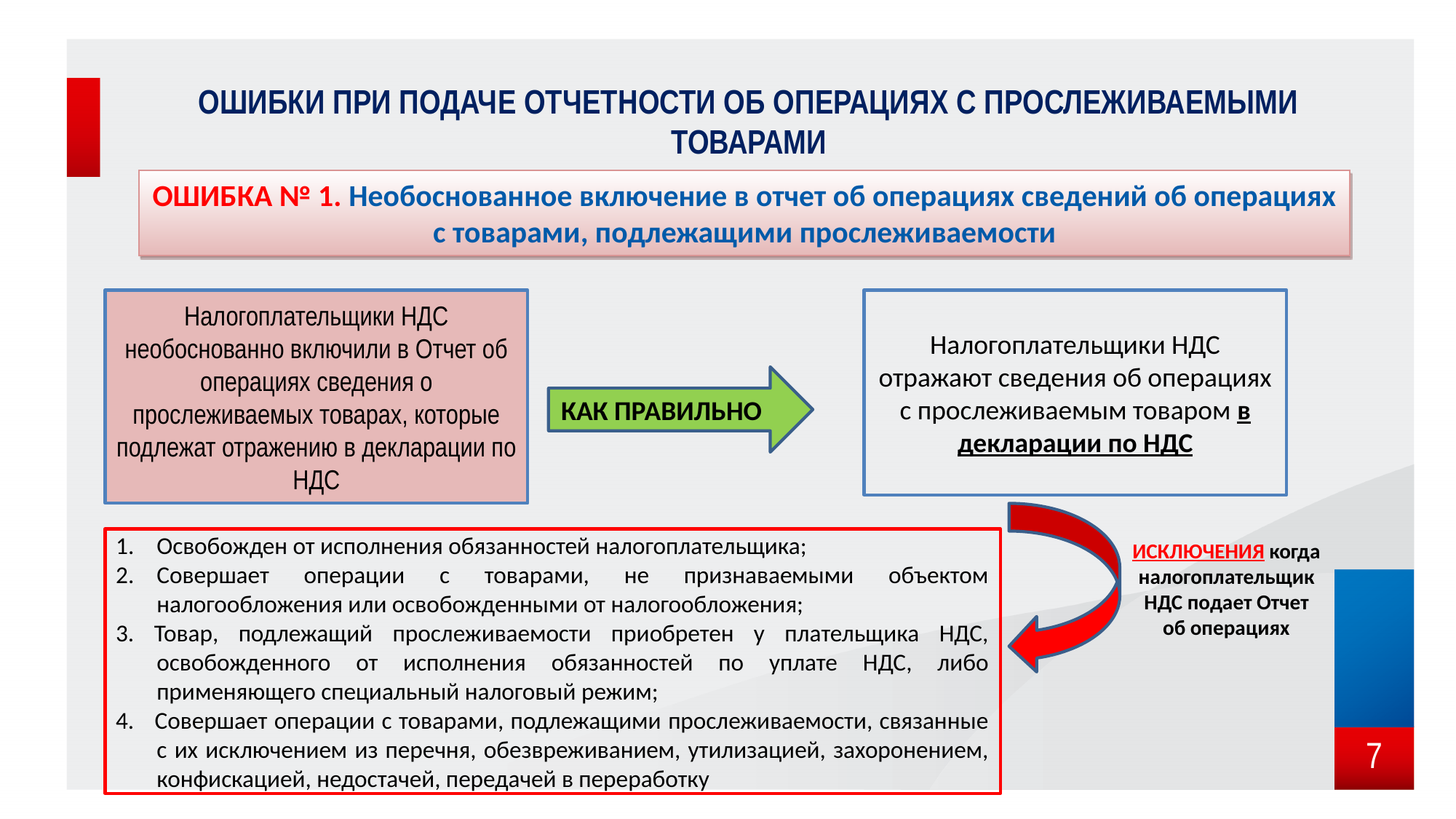

# ОШИБКИ ПРИ ПОДАЧЕ ОТЧЕТНОСТИ ОБ ОПЕРАЦИЯХ С ПРОСЛЕЖИВАЕМЫМИ ТОВАРАМИ
ОШИБКА № 1. Необоснованное включение в отчет об операциях сведений об операциях с товарами, подлежащими прослеживаемости
Налогоплательщики НДС необоснованно включили в Отчет об операциях сведения о прослеживаемых товарах, которые подлежат отражению в декларации по НДС
Налогоплательщики НДС отражают сведения об операциях с прослеживаемым товаром в декларации по НДС

КАК ПРАВИЛЬНО

ИСКЛЮЧЕНИЯ когда налогоплательщик НДС подает Отчет об операциях
Освобожден от исполнения обязанностей налогоплательщика;
Совершает операции с товарами, не признаваемыми объектом налогообложения или освобожденными от налогообложения;
3. Товар, подлежащий прослеживаемости приобретен у плательщика НДС, освобожденного от исполнения обязанностей по уплате НДС, либо применяющего специальный налоговый режим;
4.   Совершает операции с товарами, подлежащими прослеживаемости, связанные с их исключением из перечня, обезвреживанием, утилизацией, захоронением, конфискацией, недостачей, передачей в переработку
7